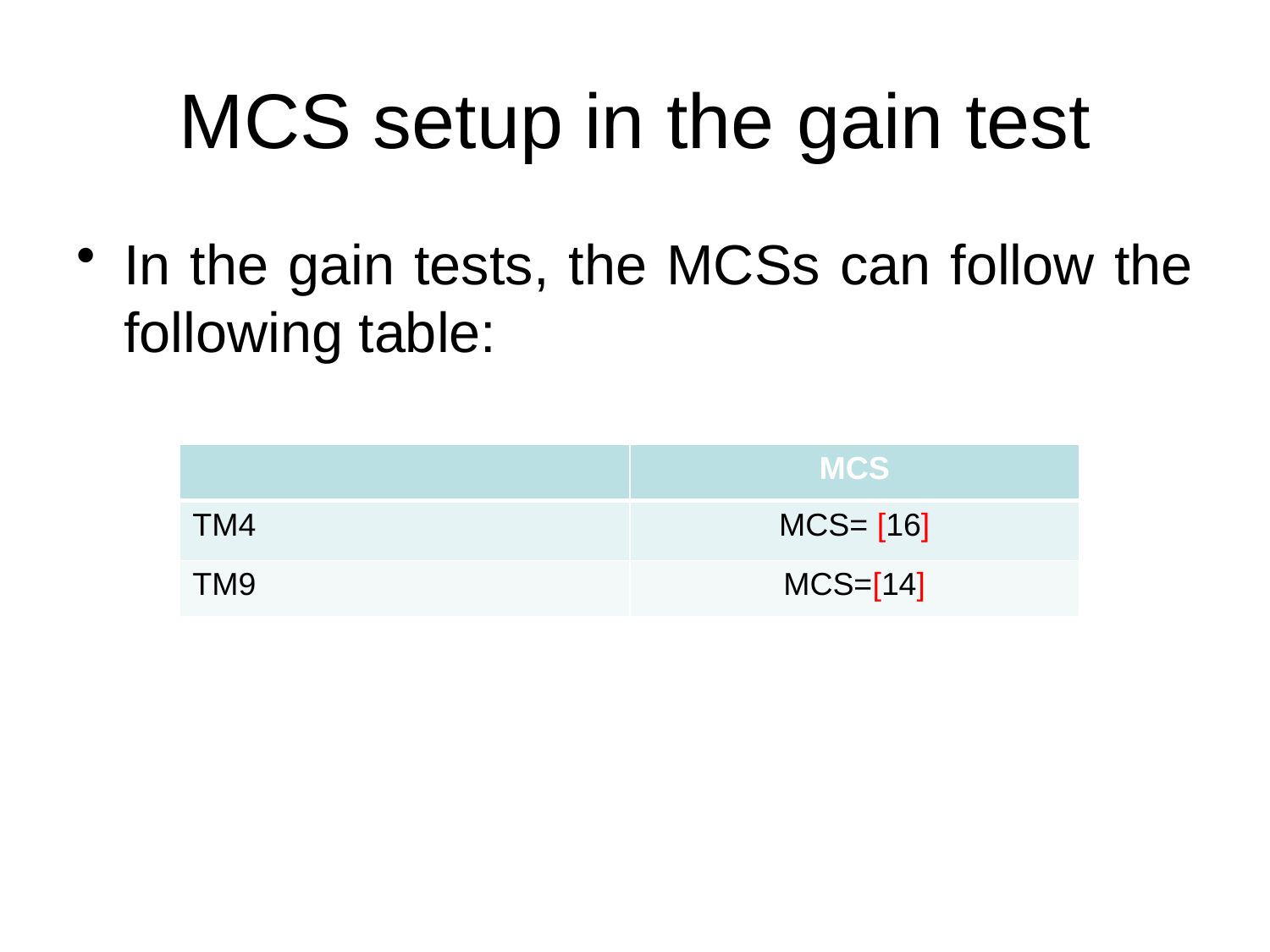

# MCS setup in the gain test
In the gain tests, the MCSs can follow the following table:

|  | MCS |
| --- | --- |
| TM4 | MCS= [16] |
| TM9 | MCS=[14] |